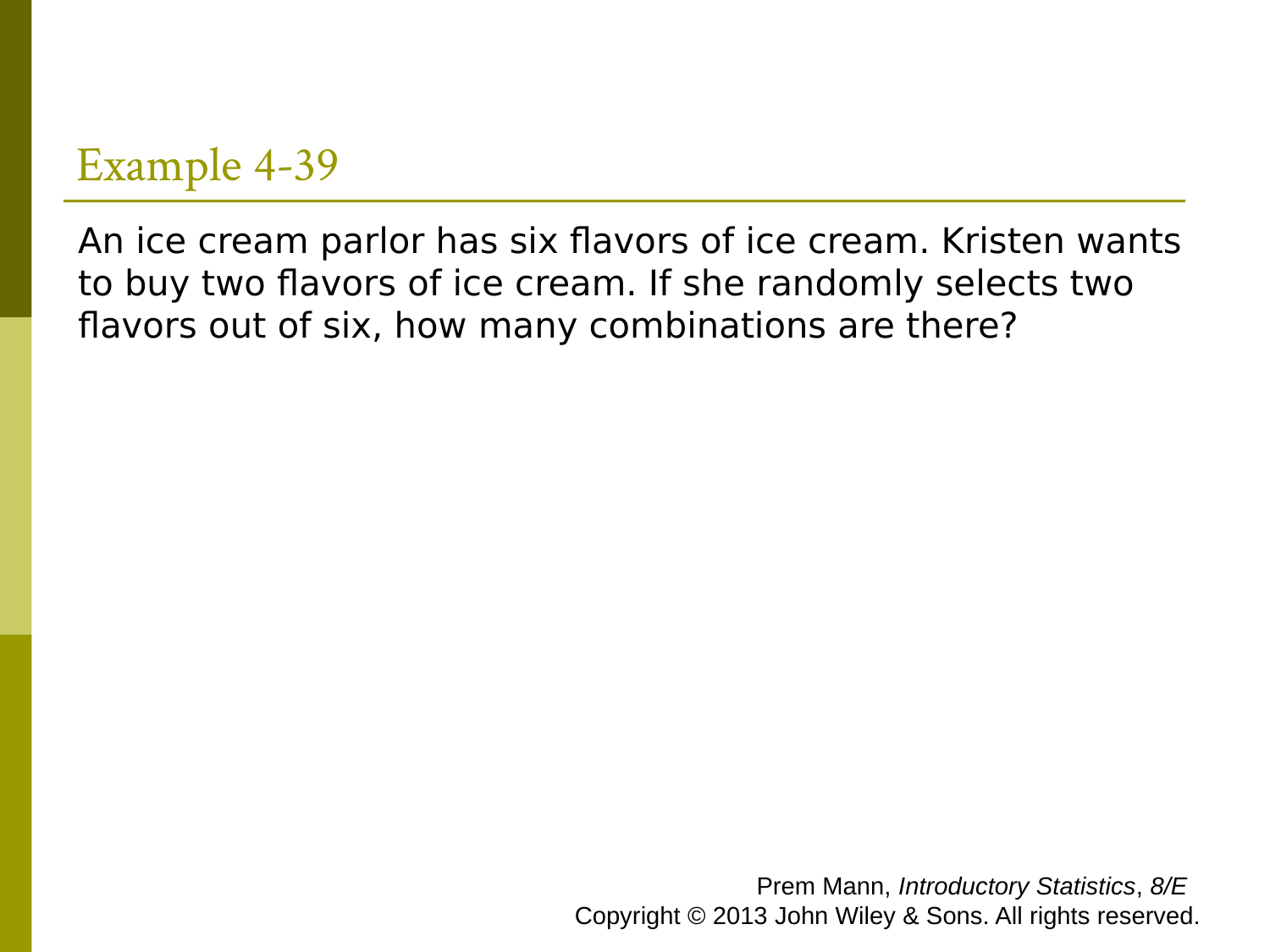

# Example 4-39
An ice cream parlor has six flavors of ice cream. Kristen wants to buy two flavors of ice cream. If she randomly selects two flavors out of six, how many combinations are there?
                          Prem Mann, Introductory Statistics, 8/E Copyright © 2013 John Wiley & Sons. All rights reserved.